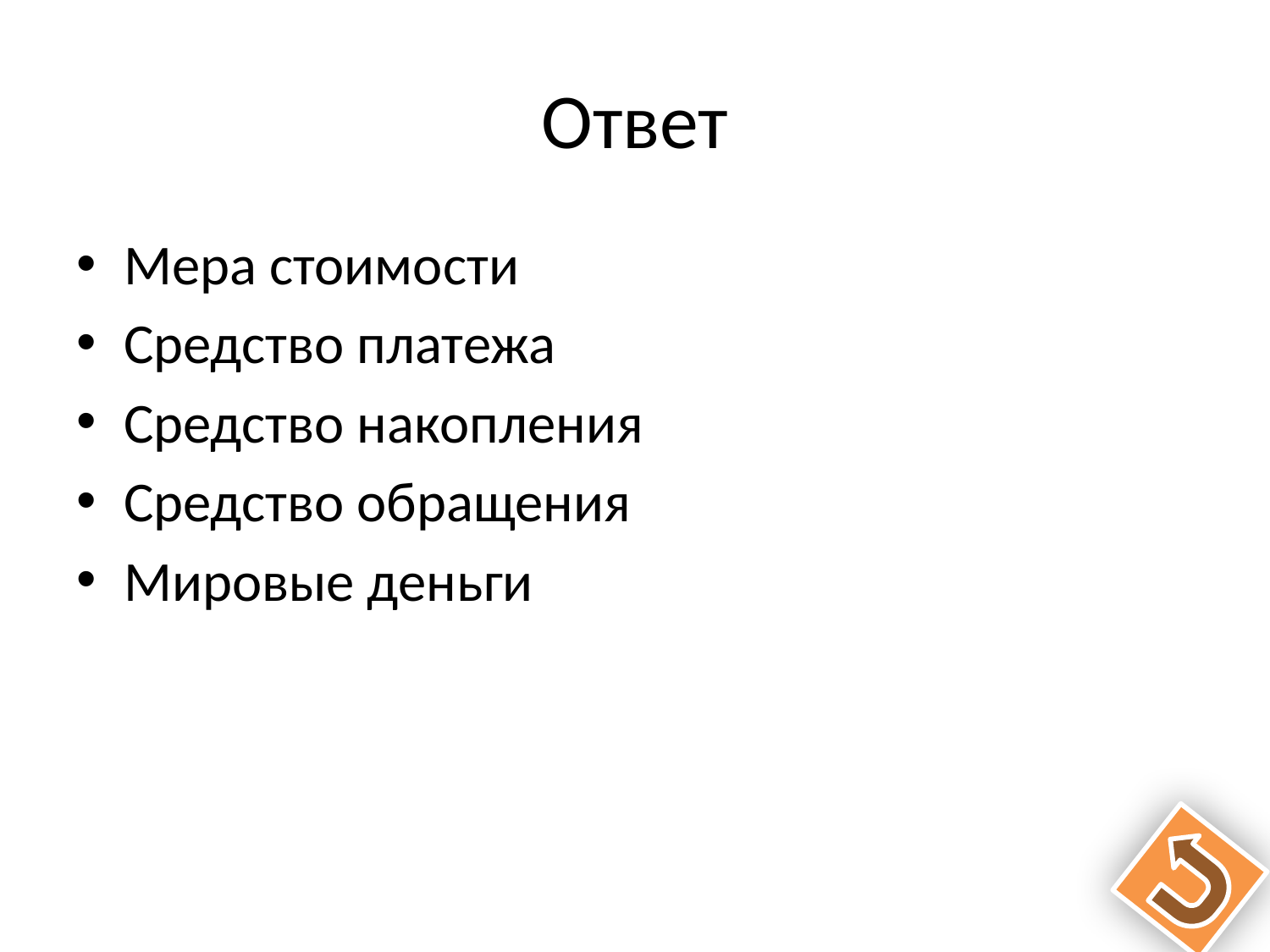

# Ответ
Мера стоимости
Средство платежа
Средство накопления
Средство обращения
Мировые деньги